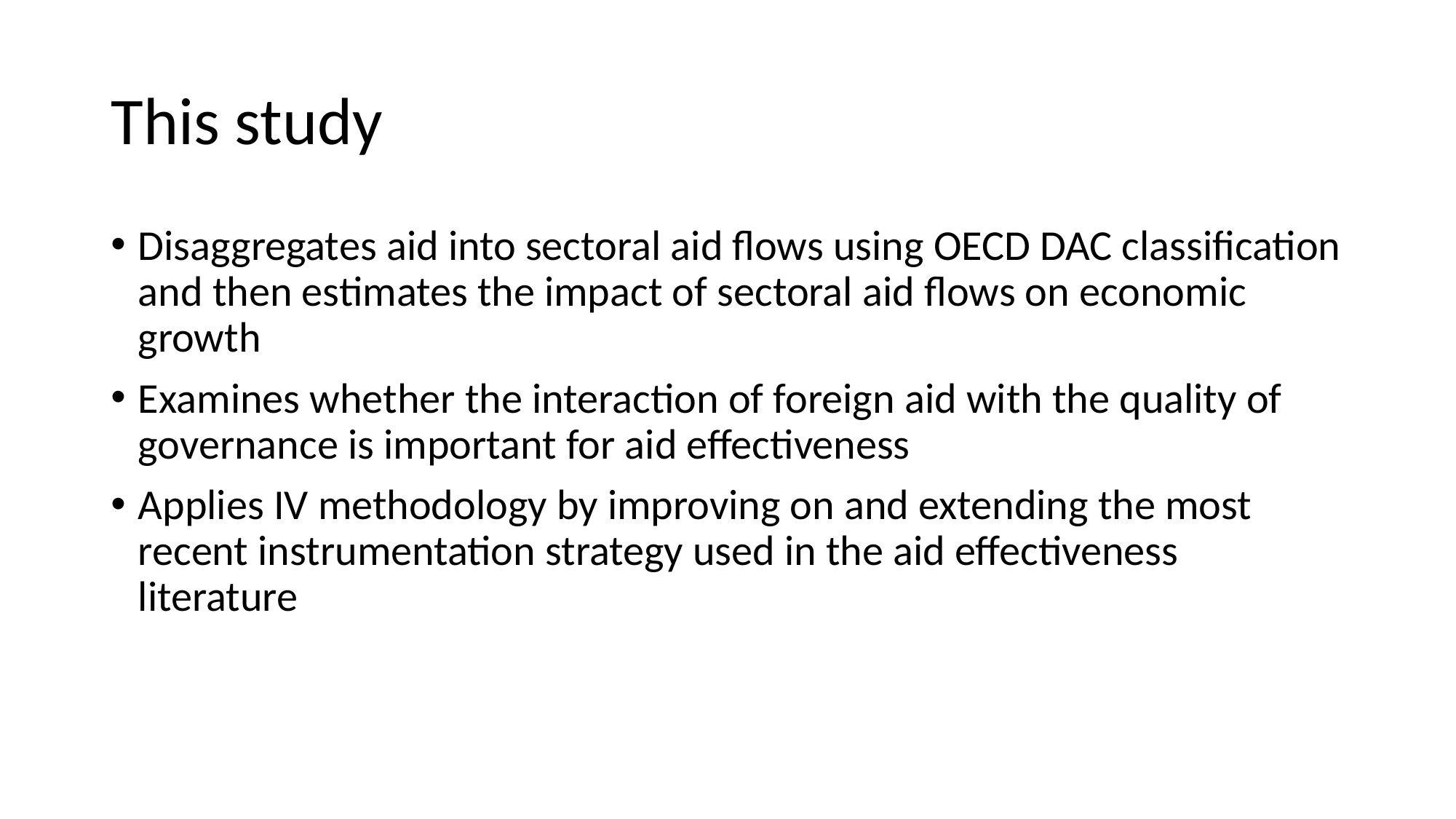

# This study
Disaggregates aid into sectoral aid flows using OECD DAC classification and then estimates the impact of sectoral aid flows on economic growth
Examines whether the interaction of foreign aid with the quality of governance is important for aid effectiveness
Applies IV methodology by improving on and extending the most recent instrumentation strategy used in the aid effectiveness literature